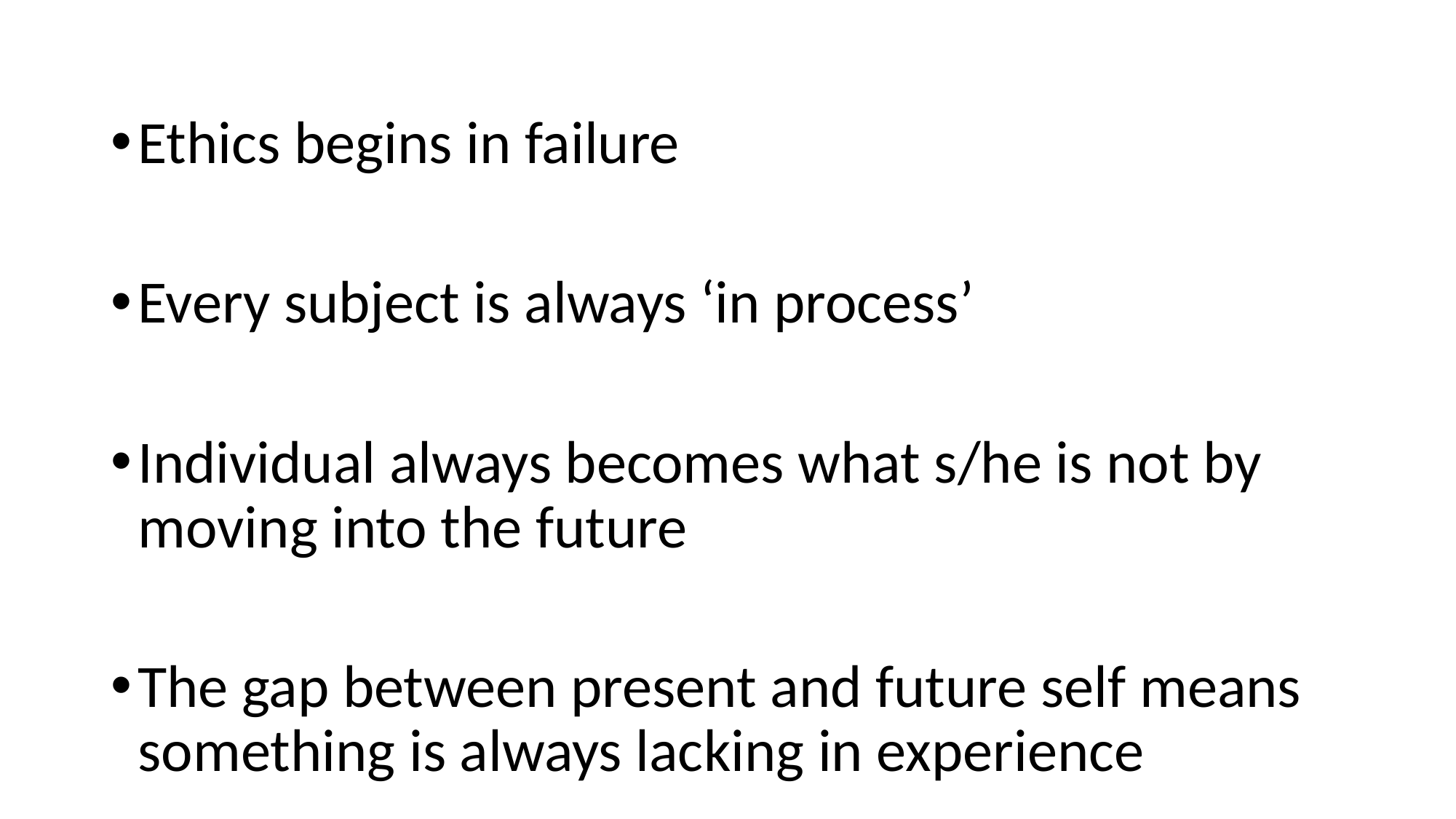

Ethics begins in failure

Every subject is always ‘in process’

Individual always becomes what s/he is not by moving into the future

The gap between present and future self means something is always lacking in experience